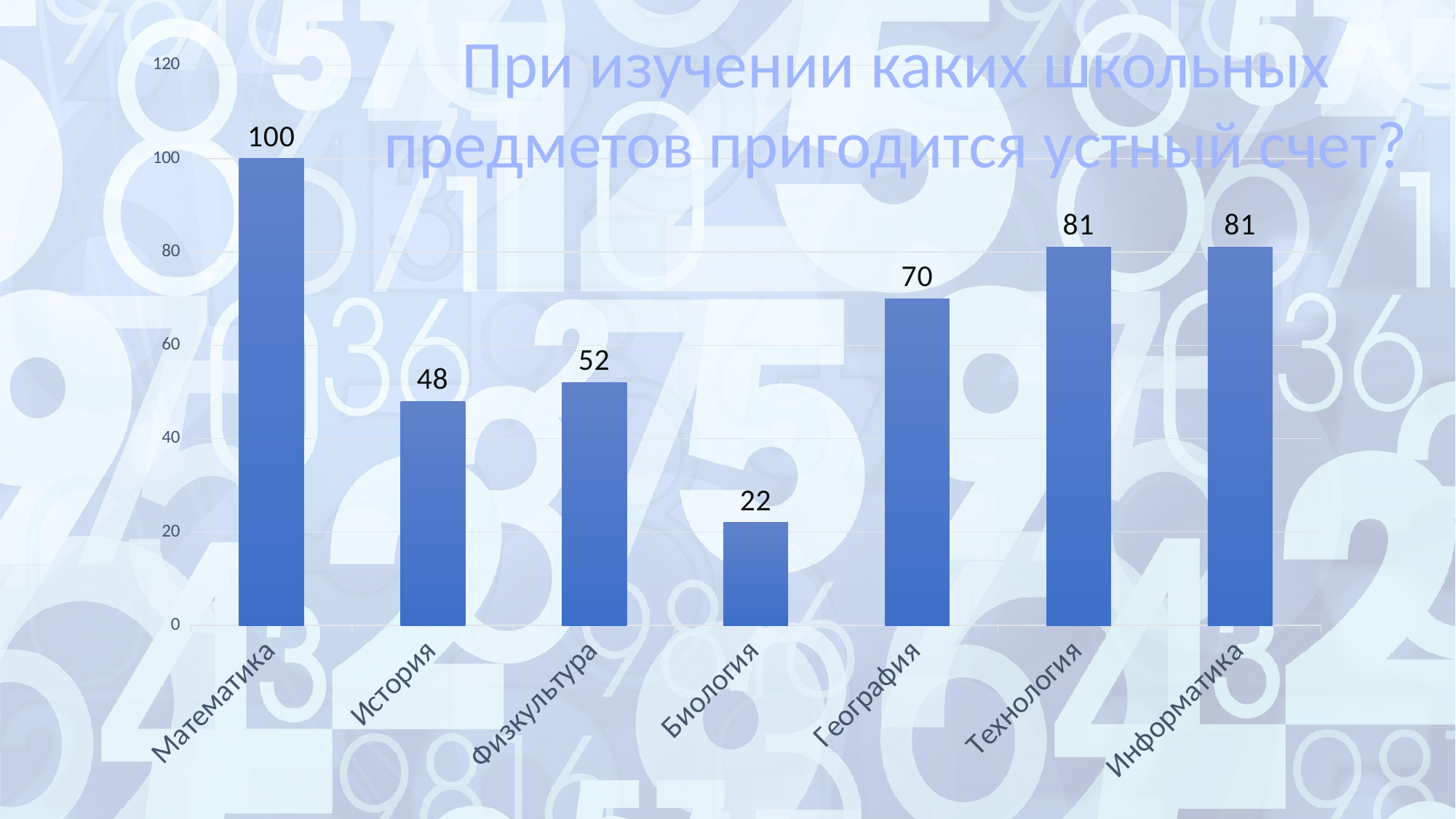

При изучении каких школьных предметов пригодится устный счет?

### Chart

| Category | Продажи |
|---|---|
| Математика | 100.0 |
| История | 48.0 |
| Физкультура | 52.0 |
| Биология | 22.0 |
| География | 70.0 |
| Технология | 81.0 |
| Информатика | 81.0 |

[unsupported chart]